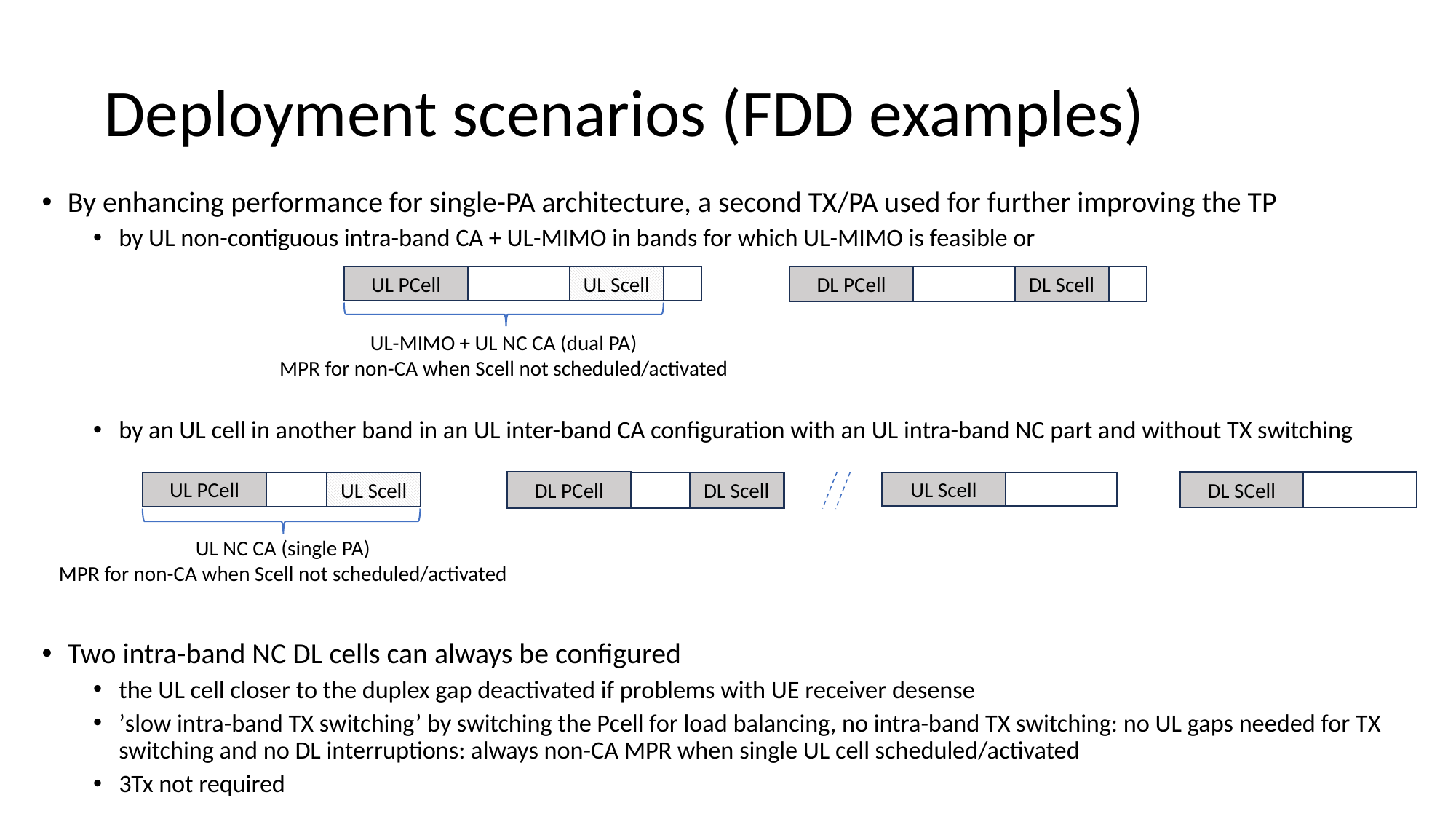

# Deployment scenarios (FDD examples)
By enhancing performance for single-PA architecture, a second TX/PA used for further improving the TP
by UL non-contiguous intra-band CA + UL-MIMO in bands for which UL-MIMO is feasible or

by an UL cell in another band in an UL inter-band CA configuration with an UL intra-band NC part and without TX switching

Two intra-band NC DL cells can always be configured
the UL cell closer to the duplex gap deactivated if problems with UE receiver desense
’slow intra-band TX switching’ by switching the Pcell for load balancing, no intra-band TX switching: no UL gaps needed for TX switching and no DL interruptions: always non-CA MPR when single UL cell scheduled/activated
3Tx not required

DL Scell
UL Scell

UL PCell
DL PCell

UL-MIMO + UL NC CA (dual PA)
MPR for non-CA when Scell not scheduled/activated

DL PCell

UL Scell
DL SCell

UL PCell
UL Scell

DL Scell
UL NC CA (single PA)
MPR for non-CA when Scell not scheduled/activated